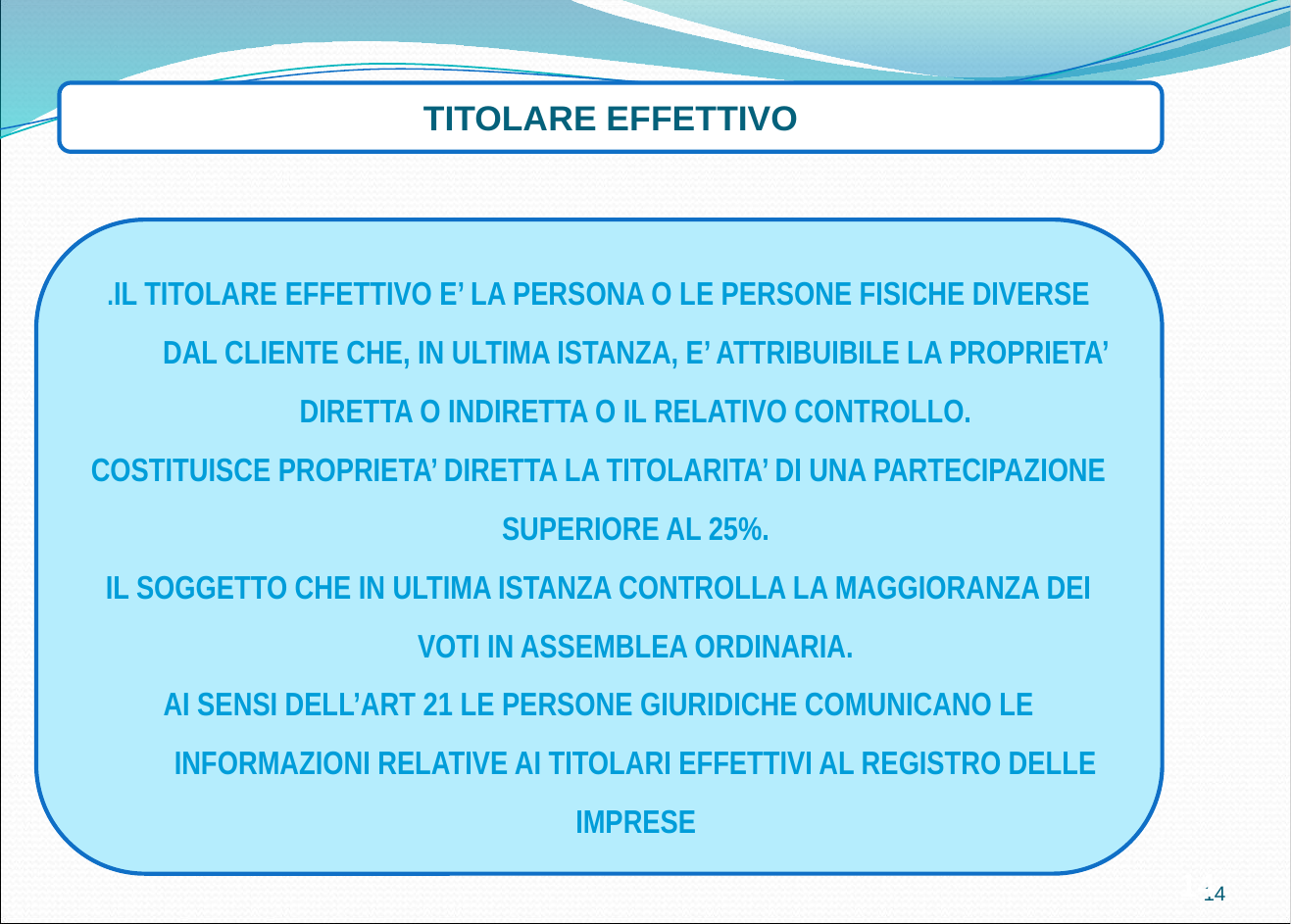

TITOLARE EFFETTIVO
.IL TITOLARE EFFETTIVO E’ LA PERSONA O LE PERSONE FISICHE DIVERSE DAL CLIENTE CHE, IN ULTIMA ISTANZA, E’ ATTRIBUIBILE LA PROPRIETA’ DIRETTA O INDIRETTA O IL RELATIVO CONTROLLO.
COSTITUISCE PROPRIETA’ DIRETTA LA TITOLARITA’ DI UNA PARTECIPAZIONE SUPERIORE AL 25%.
IL SOGGETTO CHE IN ULTIMA ISTANZA CONTROLLA LA MAGGIORANZA DEI VOTI IN ASSEMBLEA ORDINARIA.
AI SENSI DELL’ART 21 LE PERSONE GIURIDICHE COMUNICANO LE INFORMAZIONI RELATIVE AI TITOLARI EFFETTIVI AL REGISTRO DELLE IMPRESE
14
14